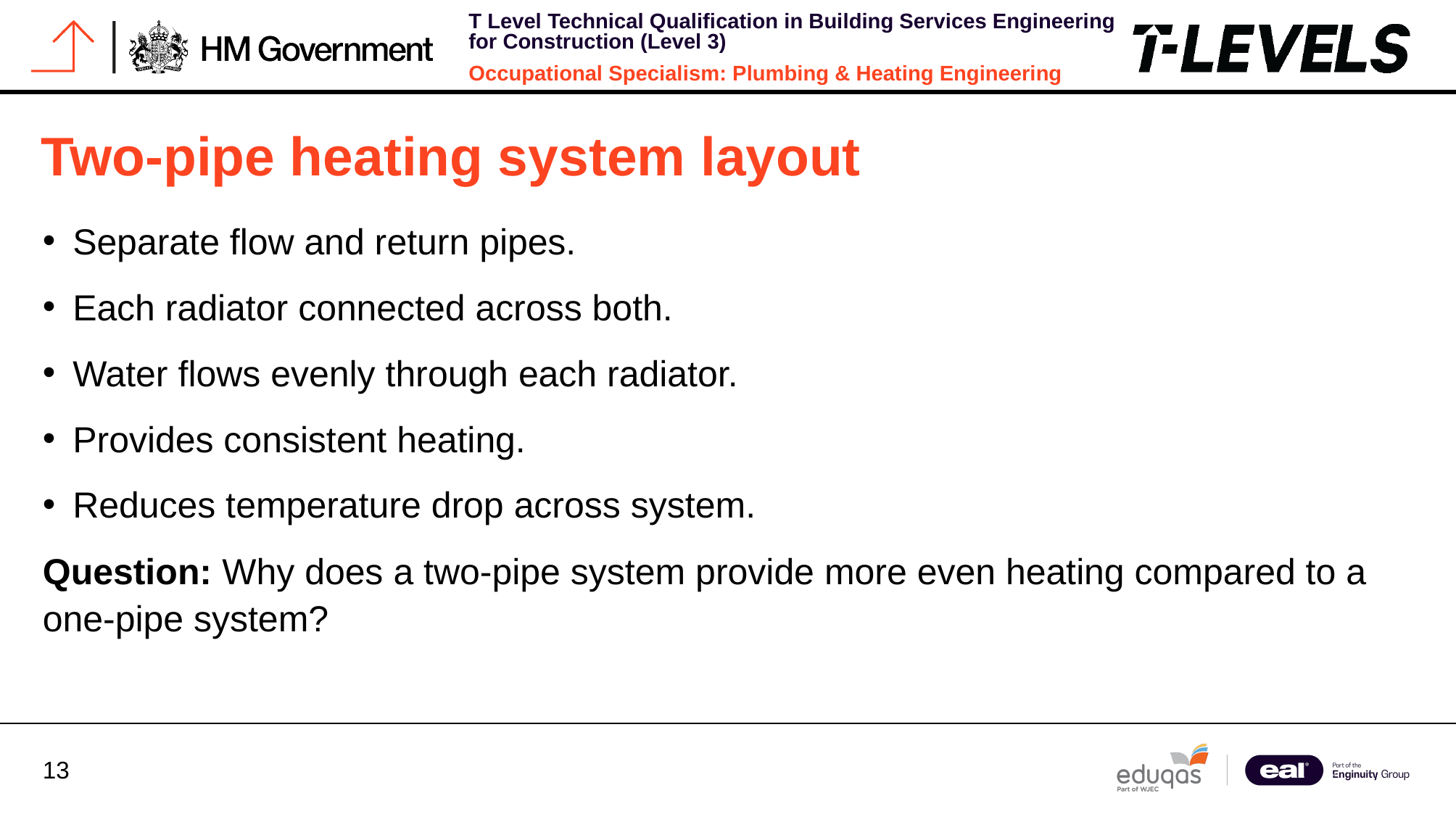

# Two-pipe heating system layout
Separate flow and return pipes.
Each radiator connected across both.
Water flows evenly through each radiator.
Provides consistent heating.
Reduces temperature drop across system.
Question: Why does a two-pipe system provide more even heating compared to a one-pipe system?